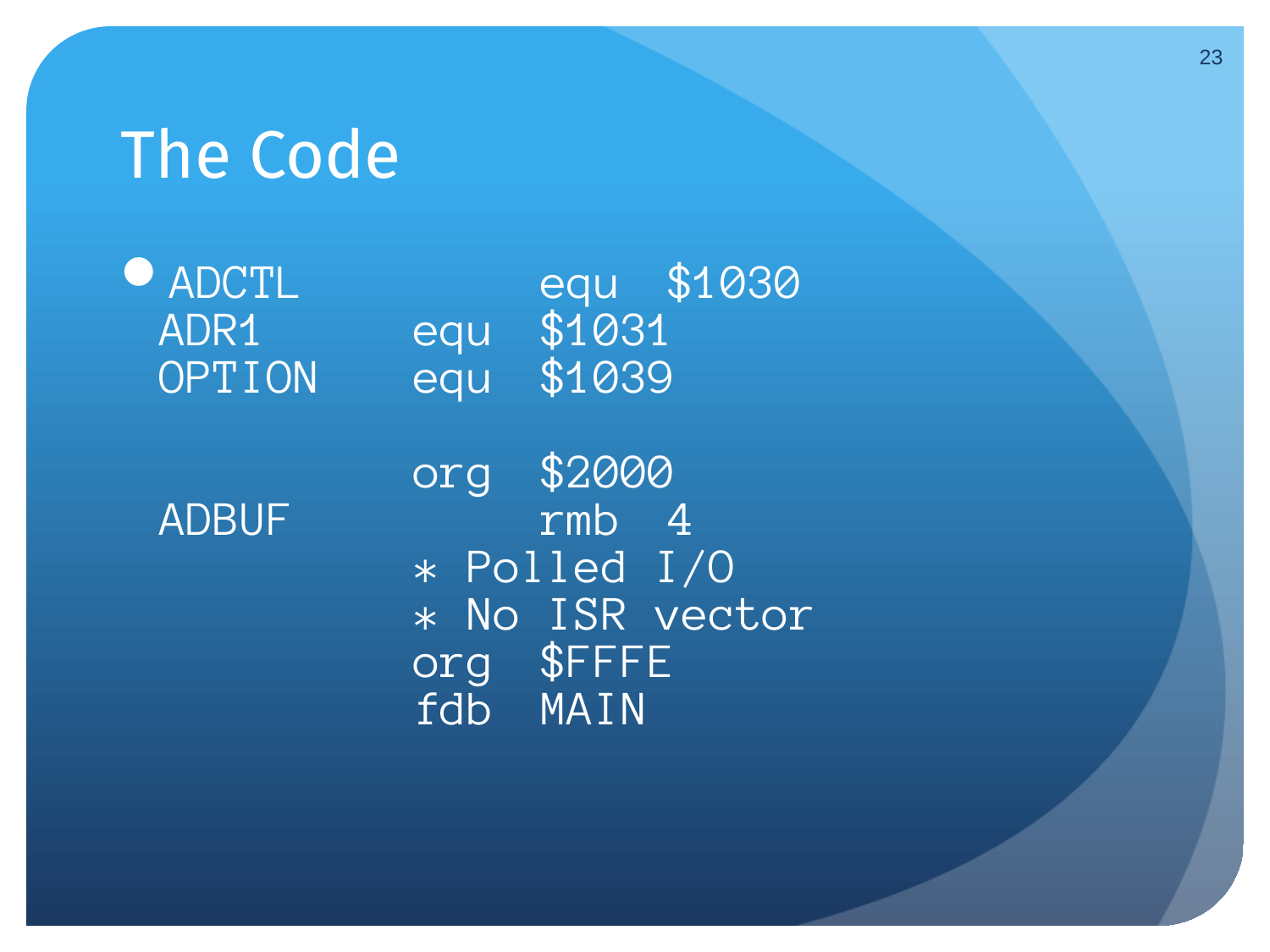

23
# The Code
ADCTL		equ	$1030
ADR1		equ	$1031
OPTION	equ	$1039
		org	$2000
ADBUF		rmb	4
		* Polled I/O
		* No ISR vector
		org	$FFFE
		fdb	MAIN